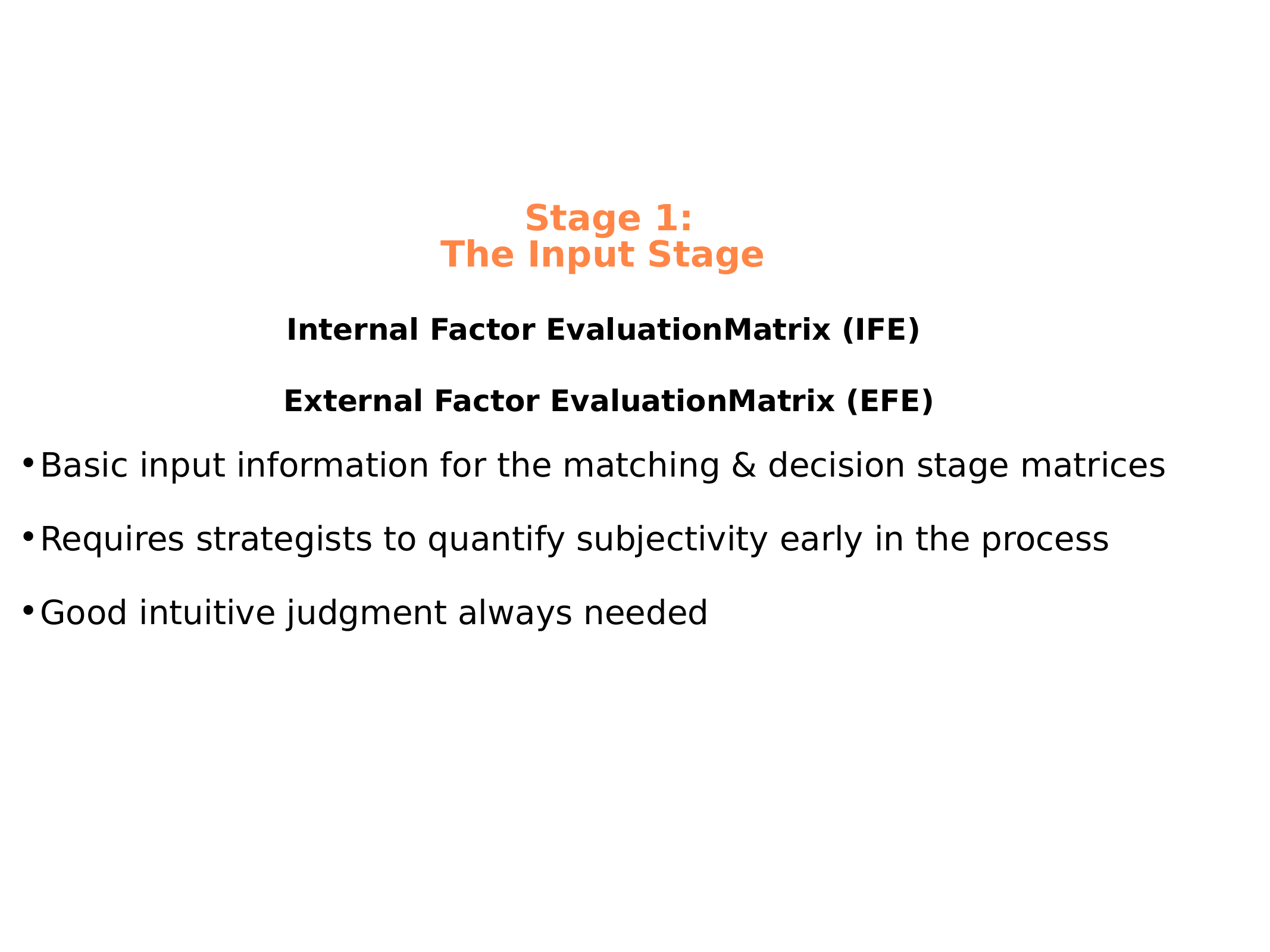

Stage 1:
The Input Stage

                                    Internal Factor EvaluationMatrix (IFE)

External Factor EvaluationMatrix (EFE)

Basic input information for the matching & decision stage matrices

Requires strategists to quantify subjectivity early in the process

Good intuitive judgment always needed